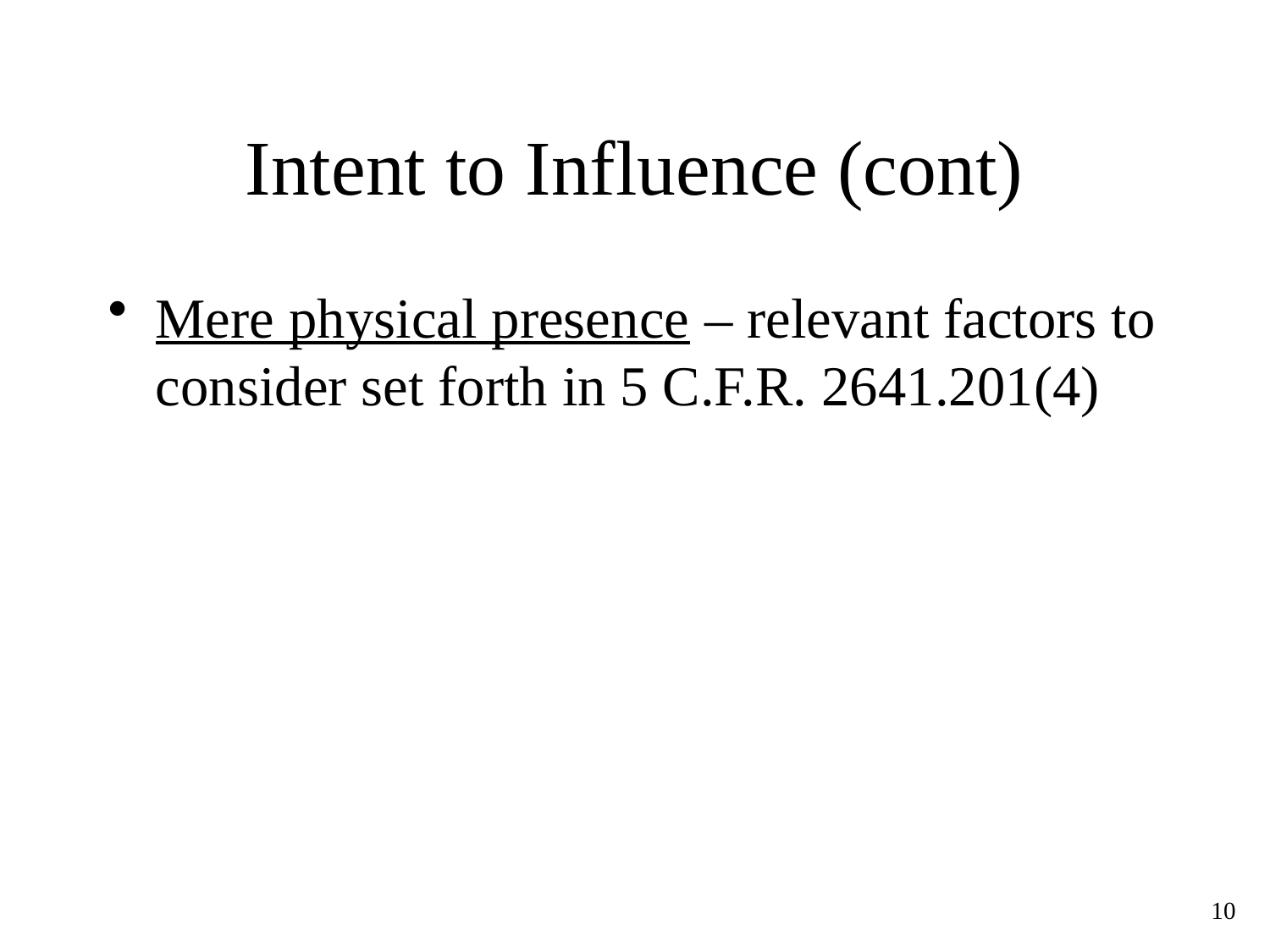

# Intent to Influence (cont)
Mere physical presence – relevant factors to consider set forth in 5 C.F.R. 2641.201(4)
10